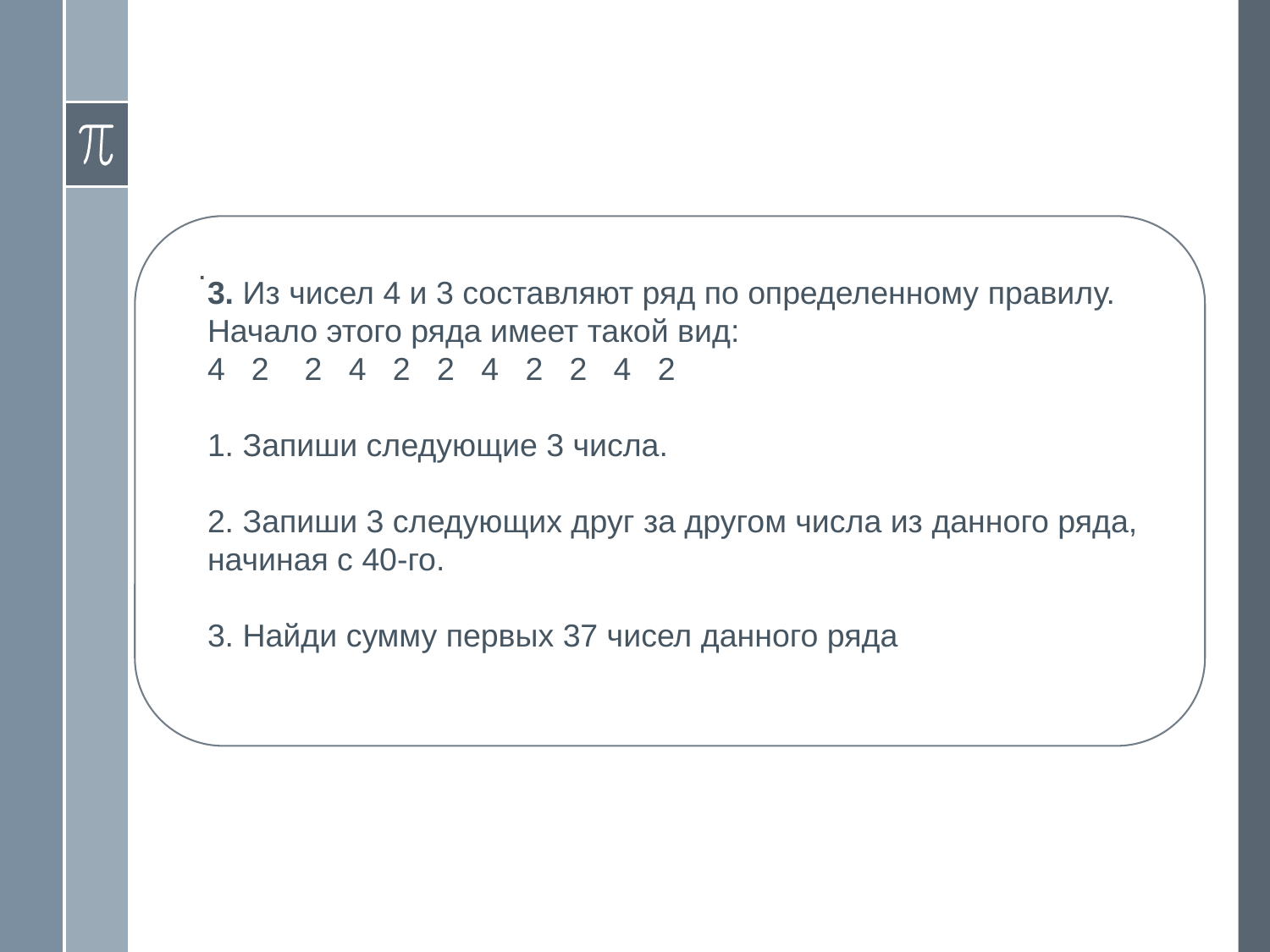

.

3. Из чисел 4 и 3 составляют ряд по определенному правилу. Начало этого ряда имеет такой вид:
4   2    2   4   2   2   4   2   2   4   2

1. Запиши следующие 3 числа.

2. Запиши 3 следующих друг за другом числа из данного ряда, начиная с 40-го.

3. Найди сумму первых 37 чисел данного ряда